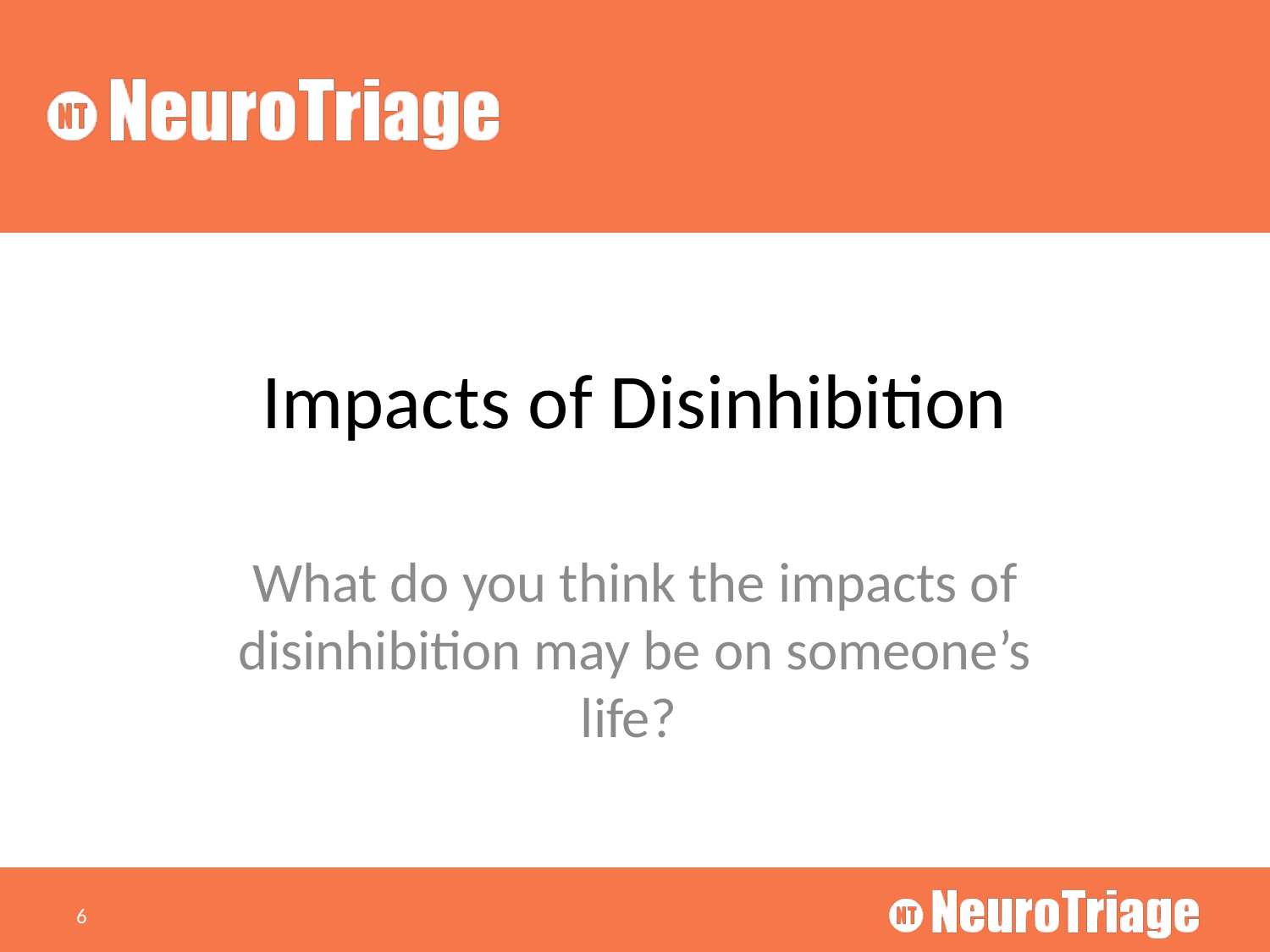

# Impacts of Disinhibition
What do you think the impacts of disinhibition may be on someone’s life?
6